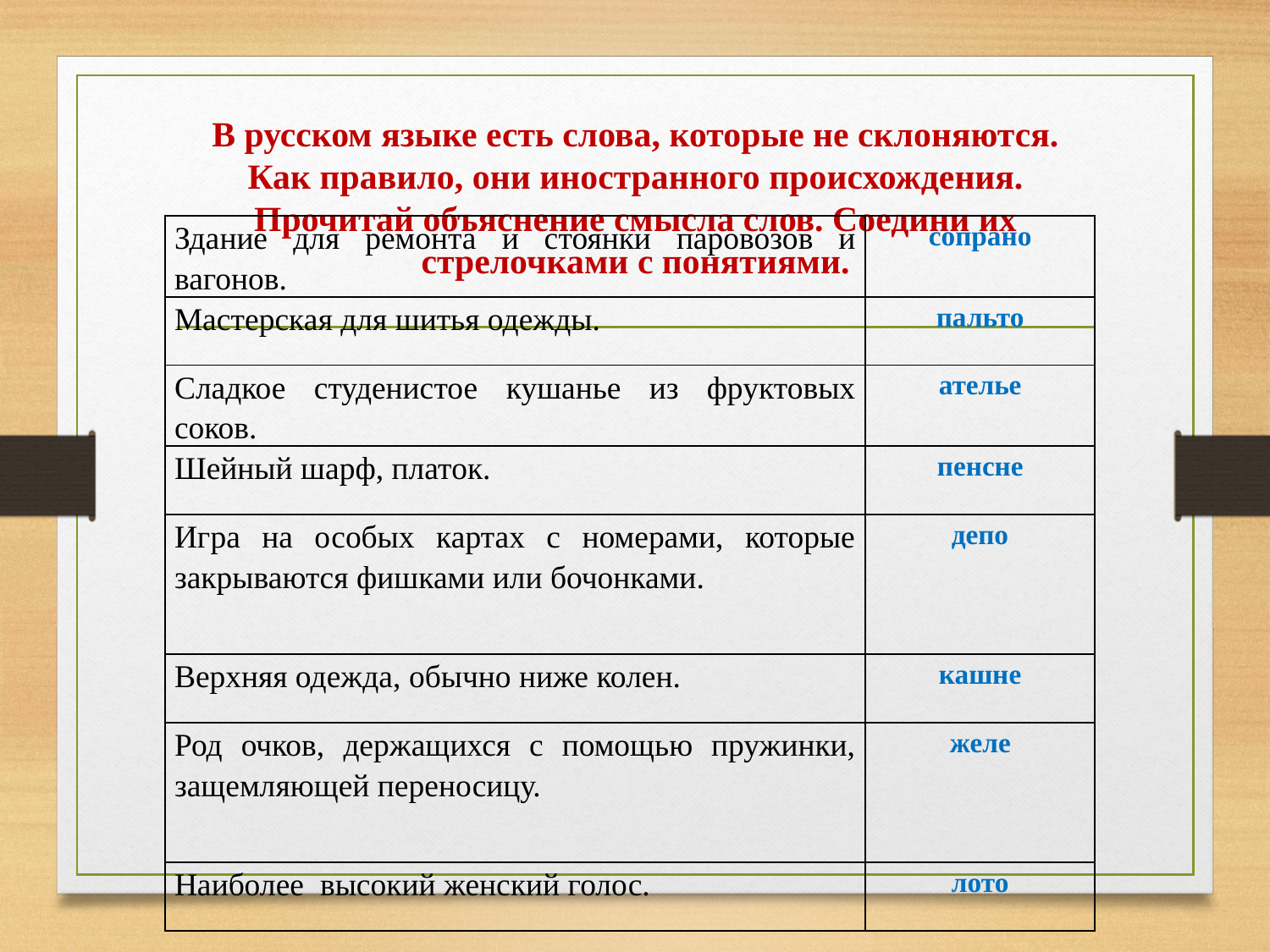

# В русском языке есть слова, которые не склоняются. Как правило, они иностранного происхождения. Прочитай объяснение смысла слов. Соедини их стрелочками с понятиями.
| Здание для ремонта и стоянки паровозов и вагонов. | сопрано |
| --- | --- |
| Мастерская для шитья одежды. | пальто |
| Сладкое студенистое кушанье из фруктовых соков. | ателье |
| Шейный шарф, платок. | пенсне |
| Игра на особых картах с номерами, которые закрываются фишками или бочонками. | депо |
| Верхняя одежда, обычно ниже колен. | кашне |
| Род очков, держащихся с помощью пружинки, защемляющей переносицу. | желе |
| Наиболее высокий женский голос. | лото |